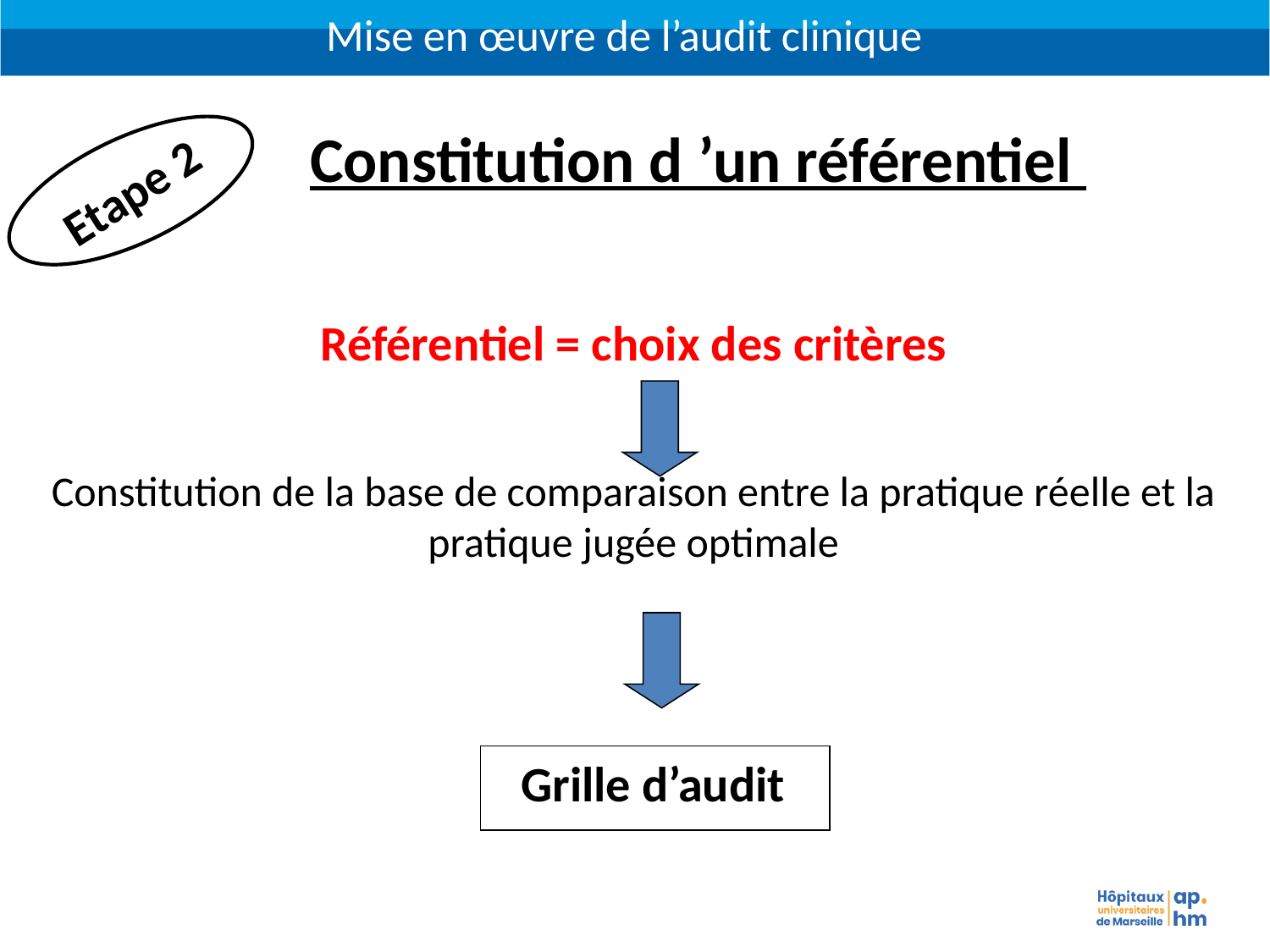

Mise en œuvre de l’audit clinique

         Constitution d ’un référentiel

Référentiel = choix des critères

Constitution de la base de comparaison entre la pratique réelle et la pratique jugée optimale

Etape 2

Grille d’audit